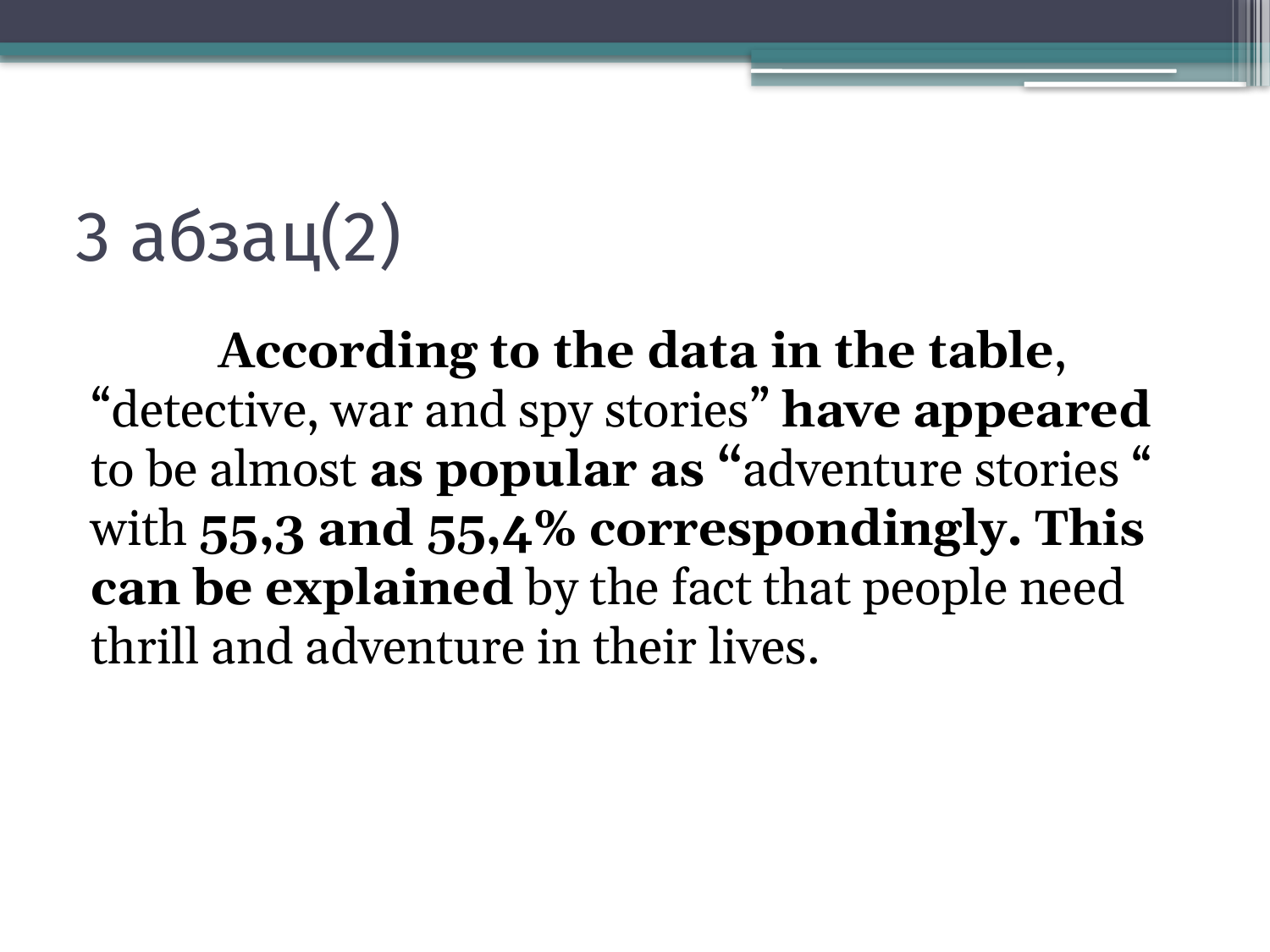

# 3 абзац(2)
	According to the data in the table, “detective, war and spy stories” have appeared to be almost as popular as “adventure stories “ with 55,3 and 55,4% correspondingly. This can be explained by the fact that people need thrill and adventure in their lives.